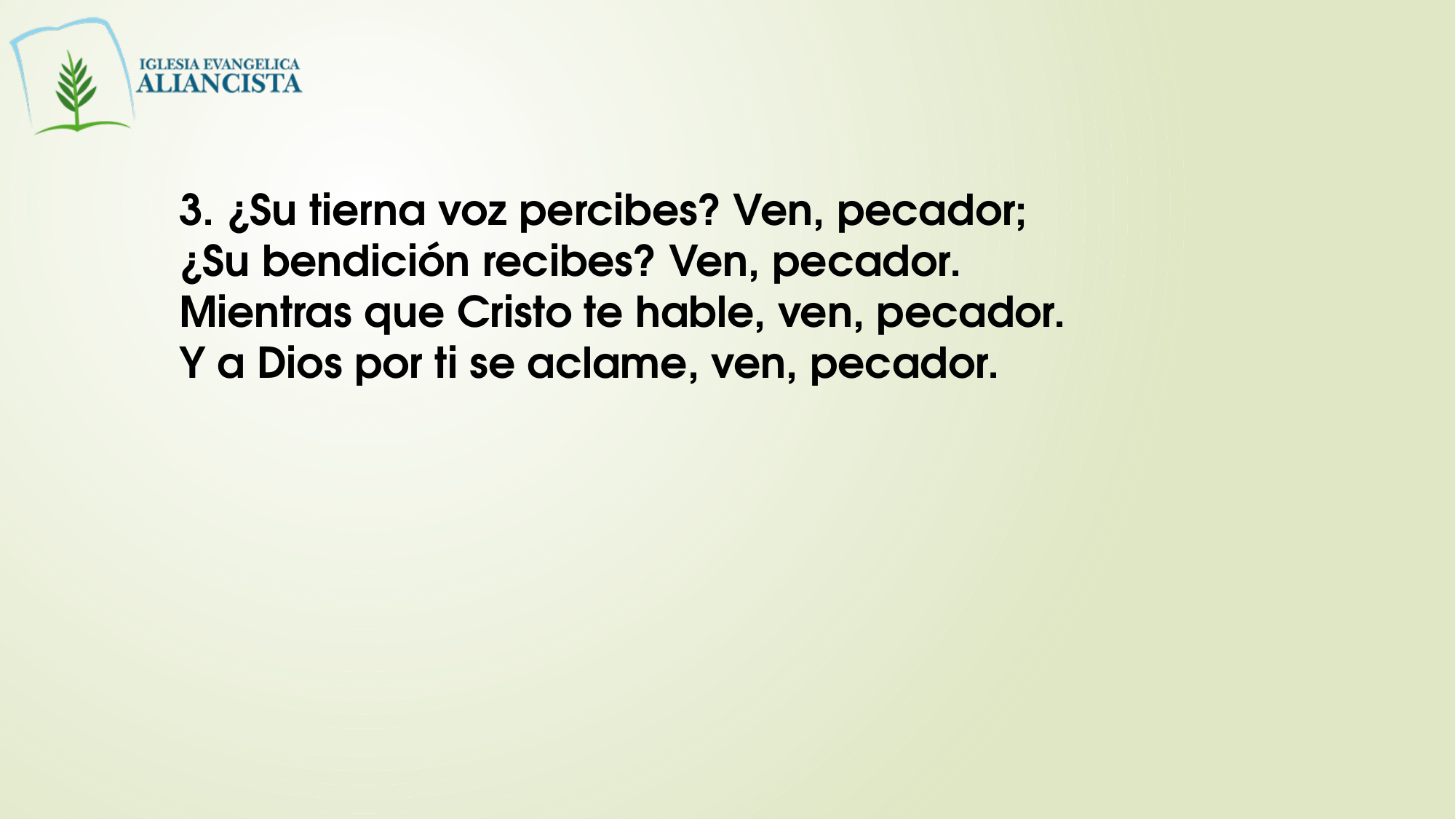

3. ¿Su tierna voz percibes? Ven, pecador;
¿Su bendición recibes? Ven, pecador.
Mientras que Cristo te hable, ven, pecador.
Y a Dios por ti se aclame, ven, pecador.